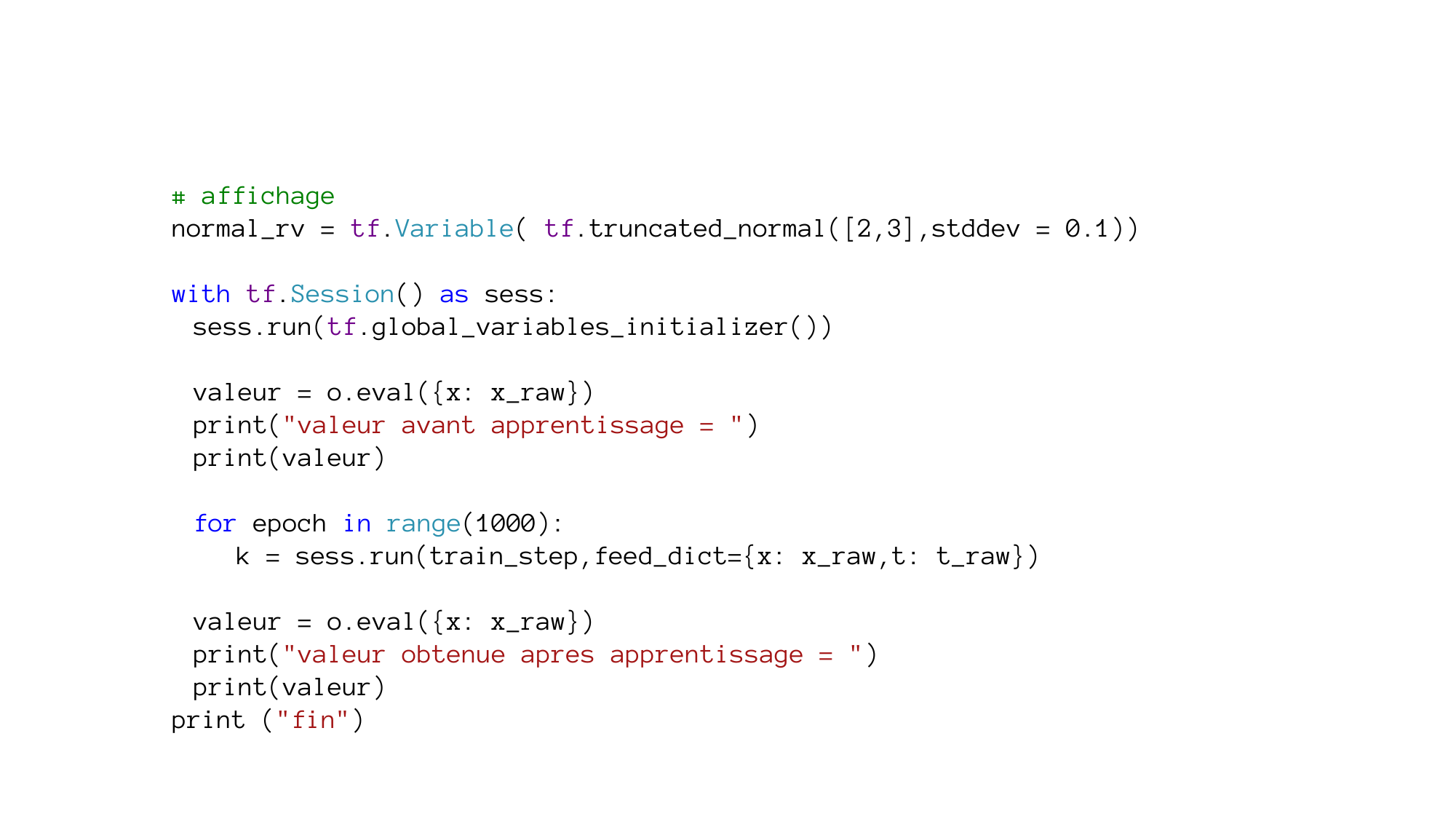

# affichage
normal_rv = tf.Variable( tf.truncated_normal([2,3],stddev = 0.1))

with tf.Session() as sess:
	sess.run(tf.global_variables_initializer())

	valeur = o.eval({x: x_raw})
	print("valeur avant apprentissage = ")
	print(valeur)

	for epoch in range(1000):
		k = sess.run(train_step,feed_dict={x: x_raw,t: t_raw})

	valeur = o.eval({x: x_raw})
	print("valeur obtenue apres apprentissage = ")
	print(valeur)
print ("fin")